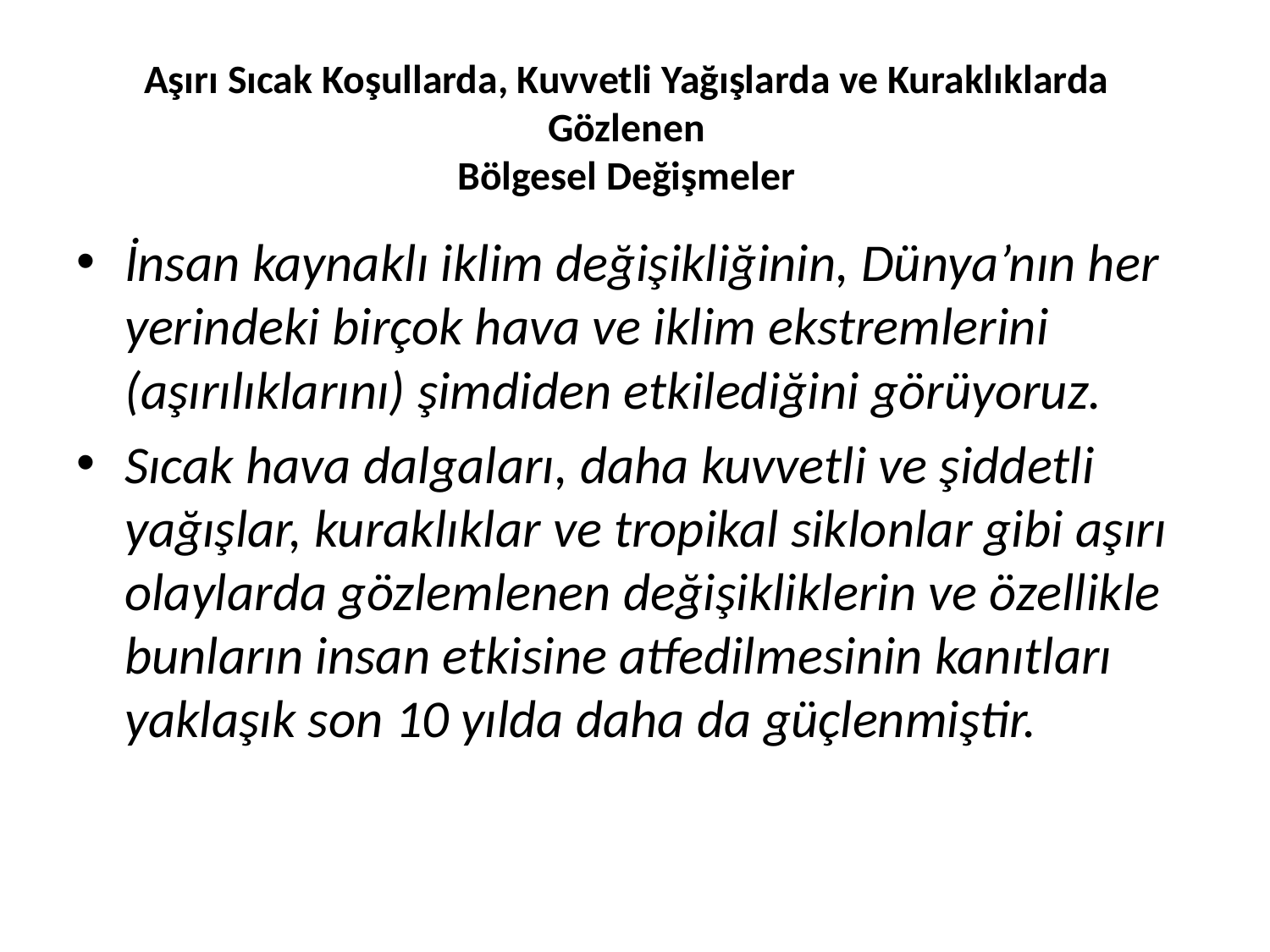

# Aşırı Sıcak Koşullarda, Kuvvetli Yağışlarda ve Kuraklıklarda Gözlenen Bölgesel Değişmeler
İnsan kaynaklı iklim değişikliğinin, Dünya’nın her yerindeki birçok hava ve iklim ekstremlerini (aşırılıklarını) şimdiden etkilediğini görüyoruz.
Sıcak hava dalgaları, daha kuvvetli ve şiddetli yağışlar, kuraklıklar ve tropikal siklonlar gibi aşırı olaylarda gözlemlenen değişikliklerin ve özellikle bunların insan etkisine atfedilmesinin kanıtları yaklaşık son 10 yılda daha da güçlenmiştir.